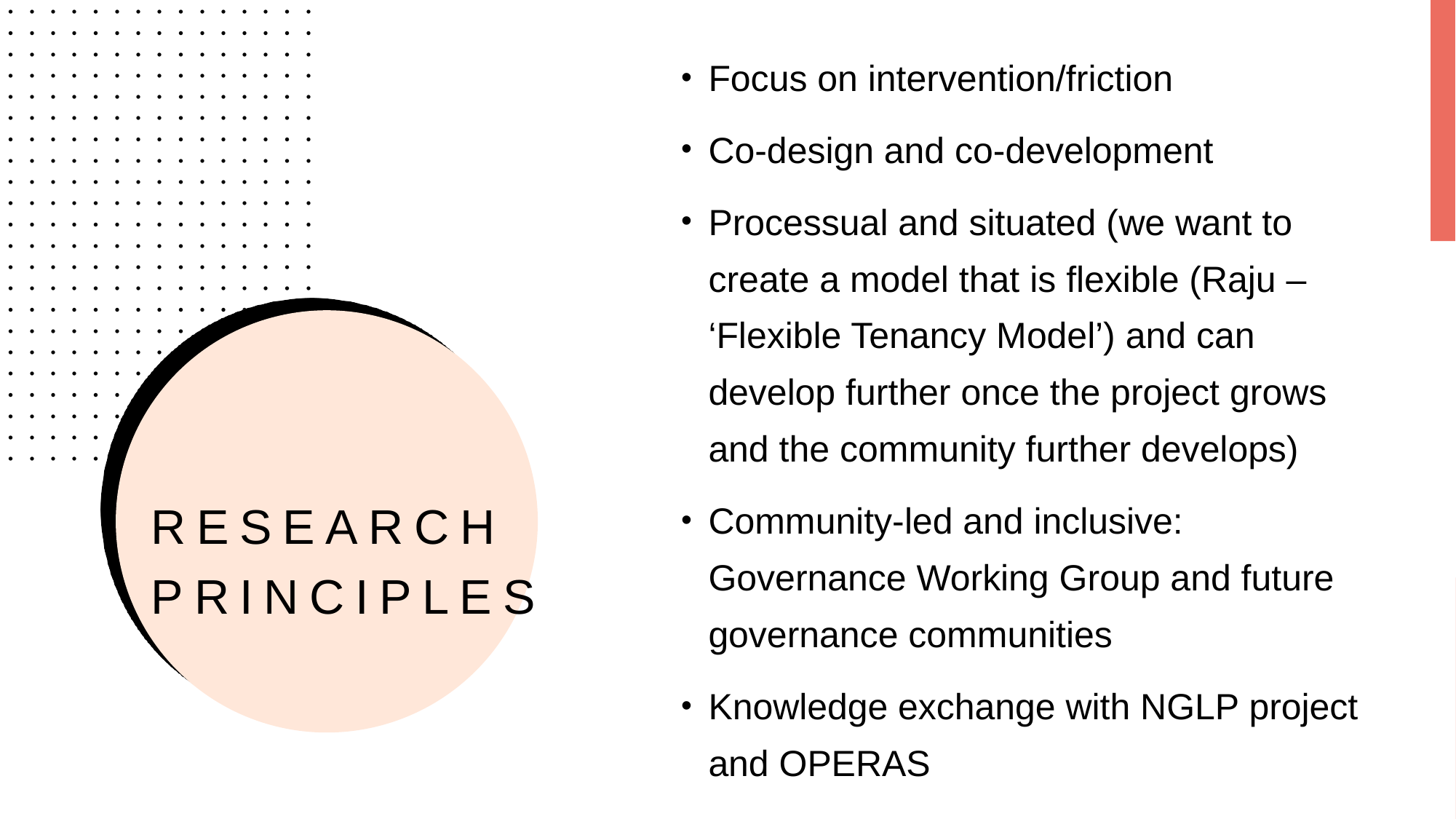

Focus on intervention/friction
Co-design and co-development
Processual and situated (we want to create a model that is flexible (Raju – ‘Flexible Tenancy Model’) and can develop further once the project grows and the community further develops)
Community-led and inclusive:  Governance Working Group and future governance communities
Knowledge exchange with NGLP project and OPERAS

# Research Principles